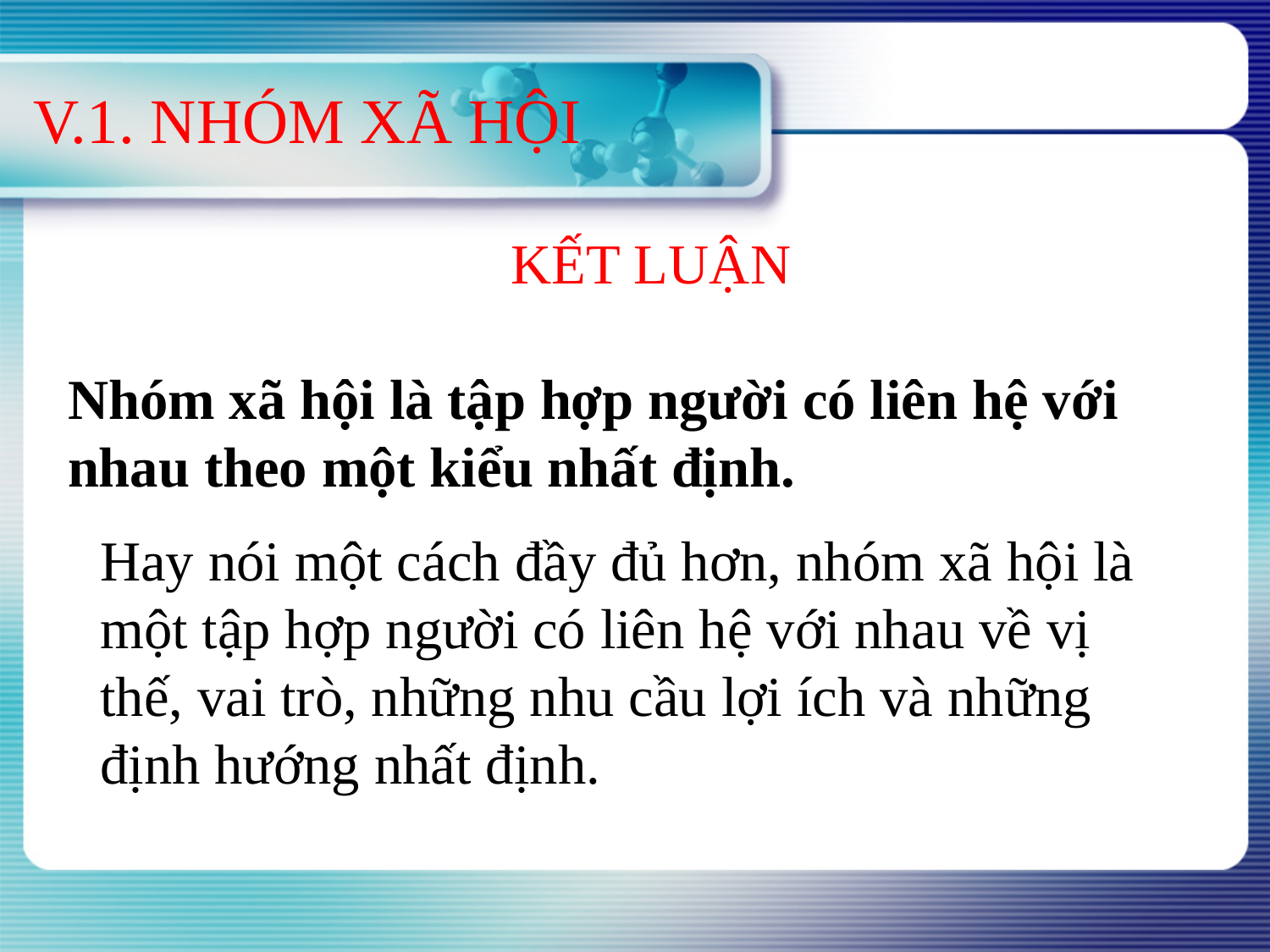

V.1. NHÓM XÃ HỘI
KẾT LUẬN
Nhóm xã hội là tập hợp người có liên hệ với nhau theo một kiểu nhất định.

Hay nói một cách đầy đủ hơn, nhóm xã hội là một tập hợp người có liên hệ với nhau về vị thế, vai trò, những nhu cầu lợi ích và những định hướng nhất định.